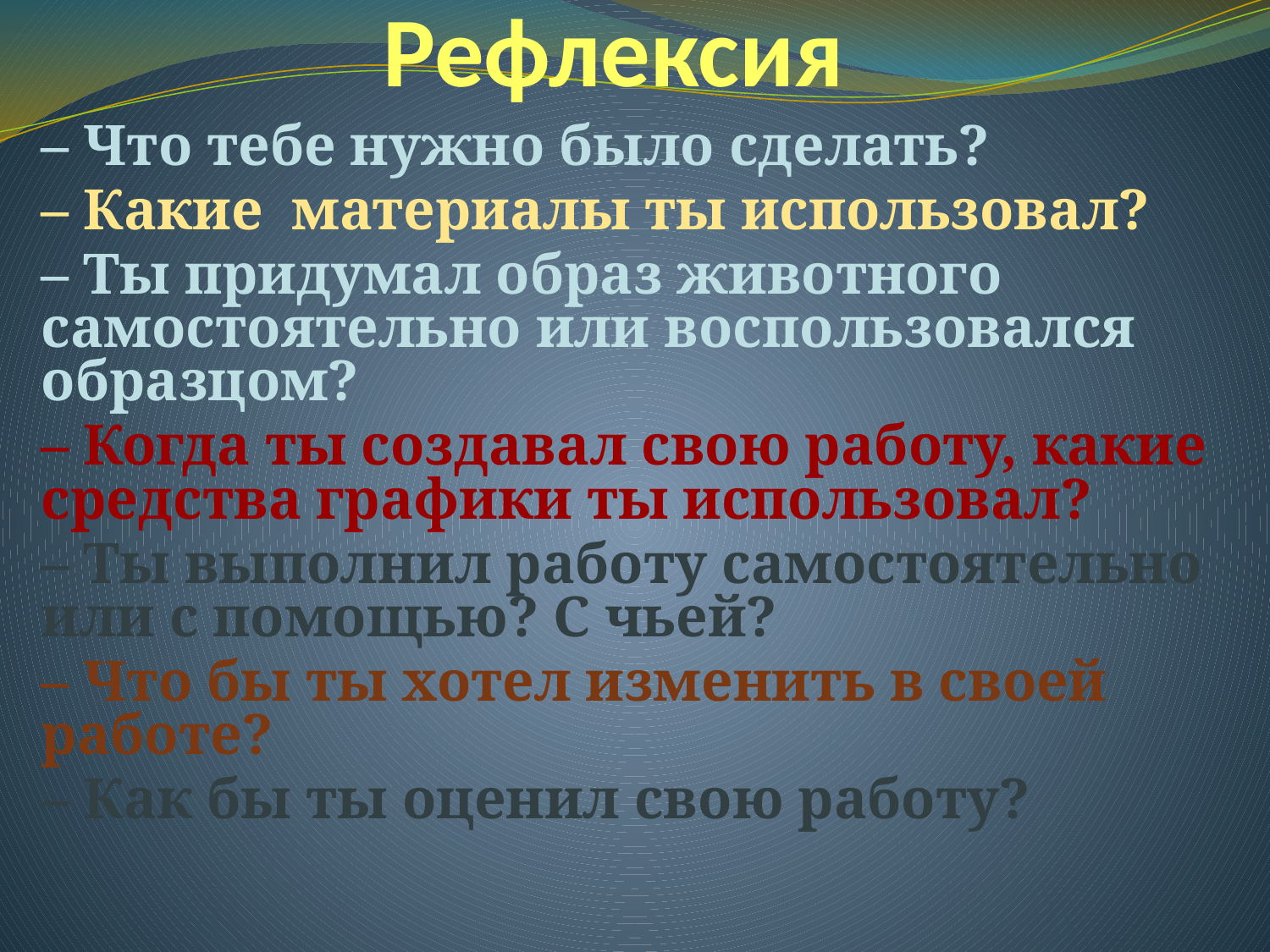

# Рефлексия
– Что тебе нужно было сделать?
– Какие  материалы ты использовал?
– Ты придумал образ животного самостоятельно или воспользовался образцом?
– Когда ты создавал свою работу, какие средства графики ты использовал?
– Ты выполнил работу самостоятельно или с помощью? С чьей?
– Что бы ты хотел изменить в своей работе?
– Как бы ты оценил свою работу?